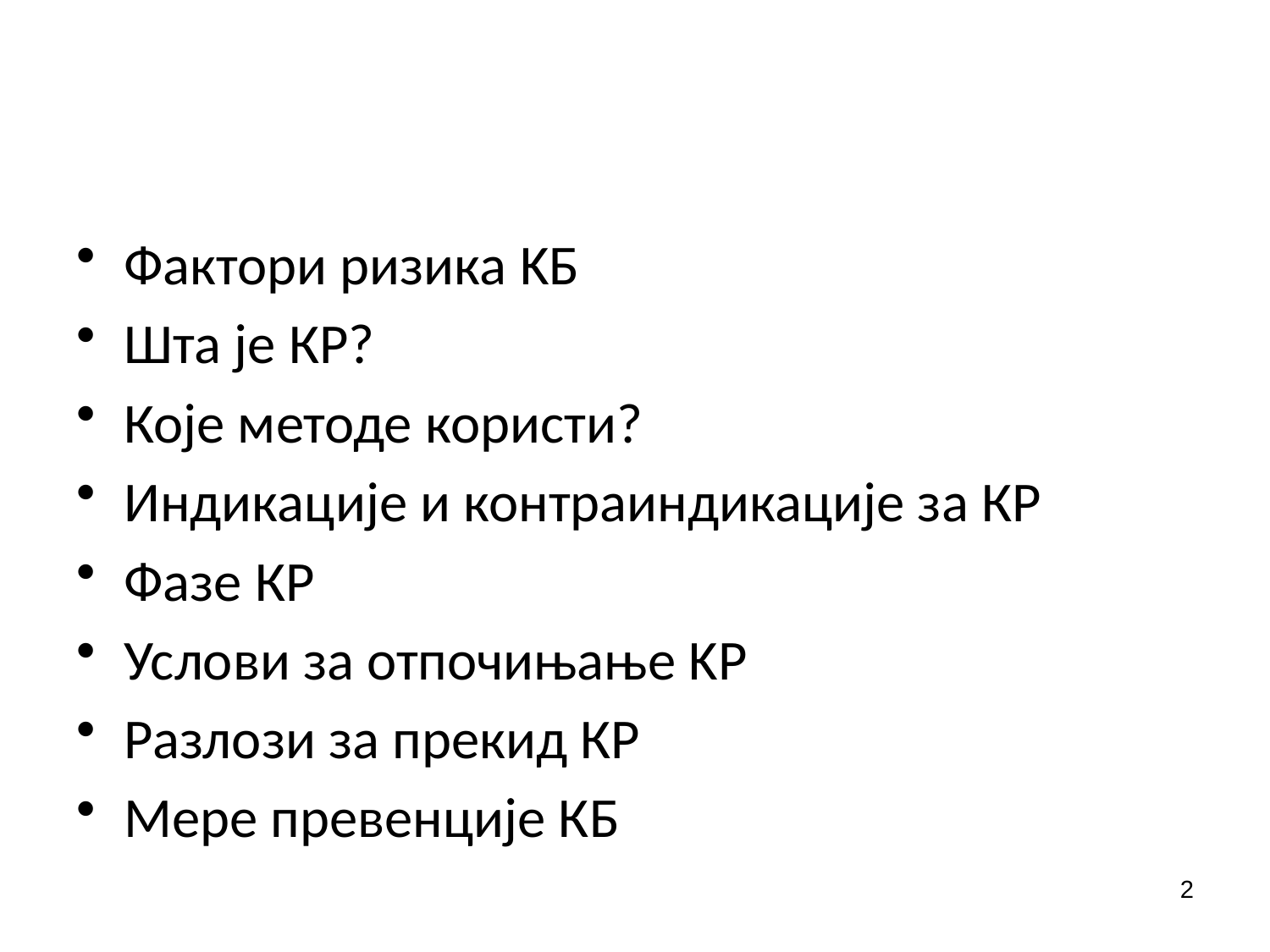

#
Фактори ризика KБ
Шта је КР?
Које методе користи?
Индикације и контраиндикације за КР
Фазе КР
Услови за отпочињање KР
Разлози за прекид КР
Мере превенције КБ
2